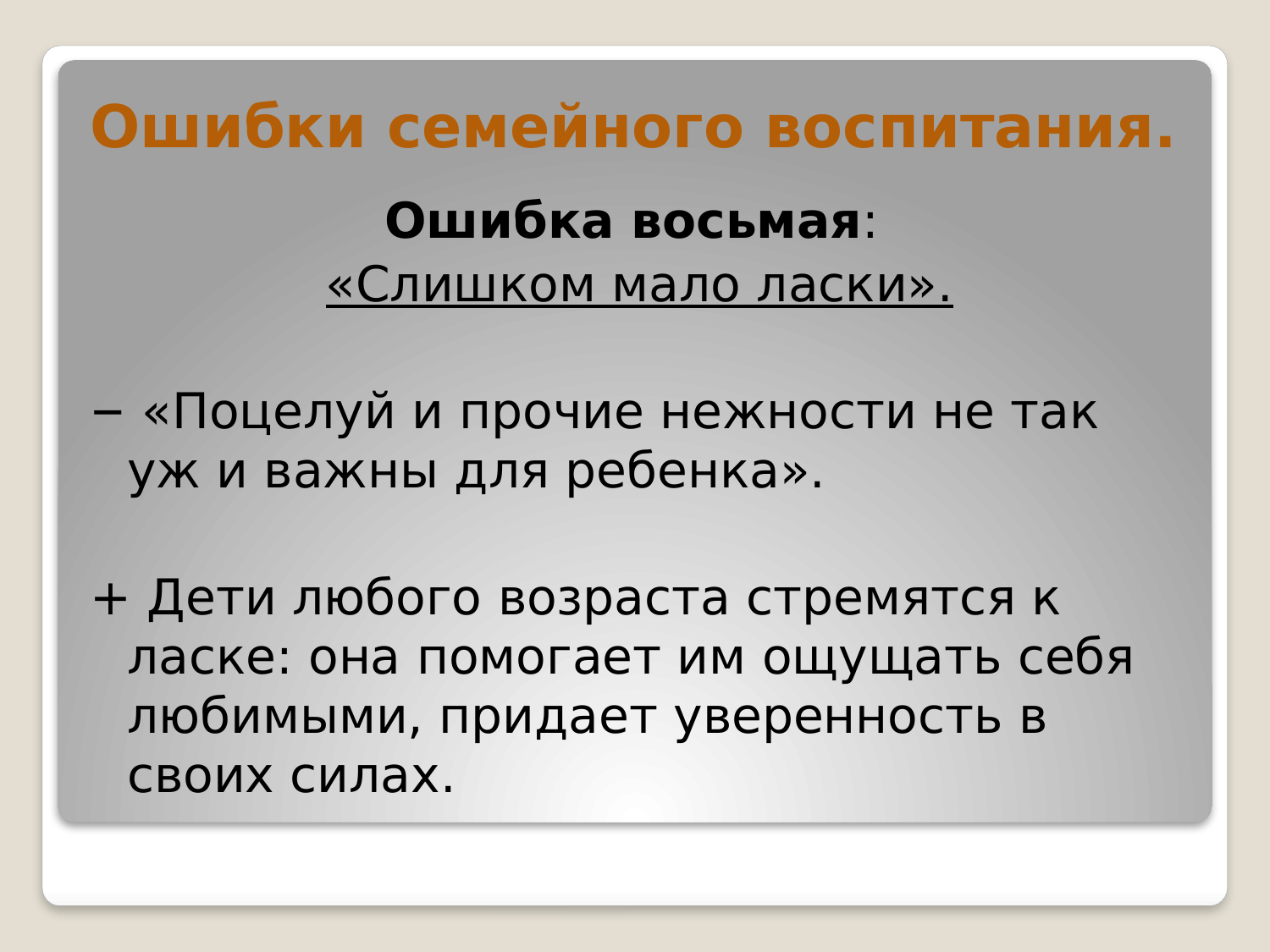

# Ошибки семейного воспитания.
Ошибка восьмая:
«Слишком мало ласки».

− «Поцелуй и прочие нежности не так уж и важны для ребенка».

+ Дети любого возраста стремятся к ласке: она помогает им ощущать себя любимыми, придает уверенность в своих силах.